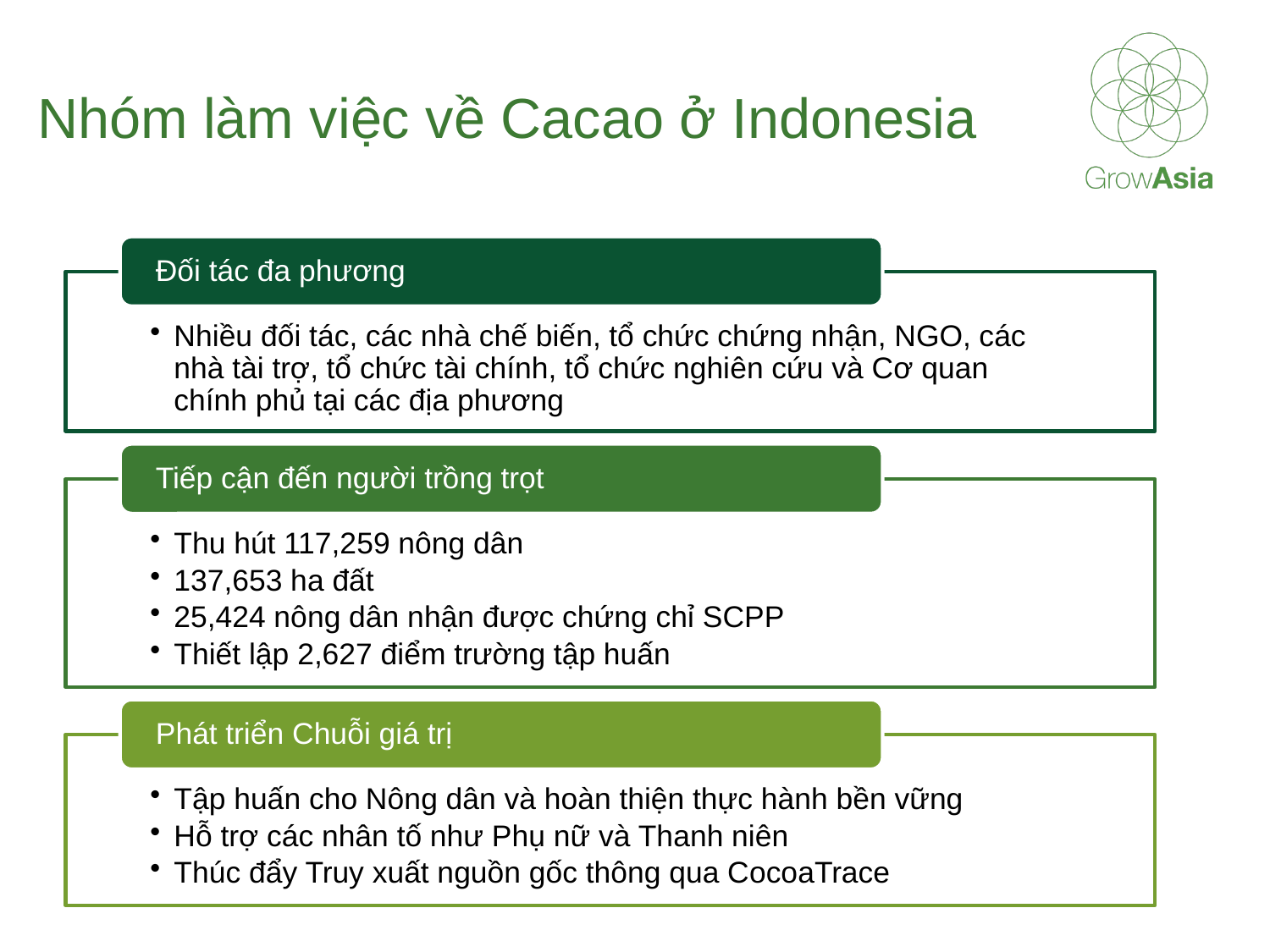

Nhóm làm việc về Cacao ở Indonesia
Nhiều đối tác, các nhà chế biến, tổ chức chứng nhận, NGO, các nhà tài trợ, tổ chức tài chính, tổ chức nghiên cứu và Cơ quan chính phủ tại các địa phương
Đối tác đa phương
Thu hút 117,259 nông dân
137,653 ha đất
25,424 nông dân nhận được chứng chỉ SCPP
Thiết lập 2,627 điểm trường tập huấn
Tiếp cận đến người trồng trọt
Tập huấn cho Nông dân và hoàn thiện thực hành bền vững
Hỗ trợ các nhân tố như Phụ nữ và Thanh niên
Thúc đẩy Truy xuất nguồn gốc thông qua CocoaTrace
Phát triển Chuỗi giá trị